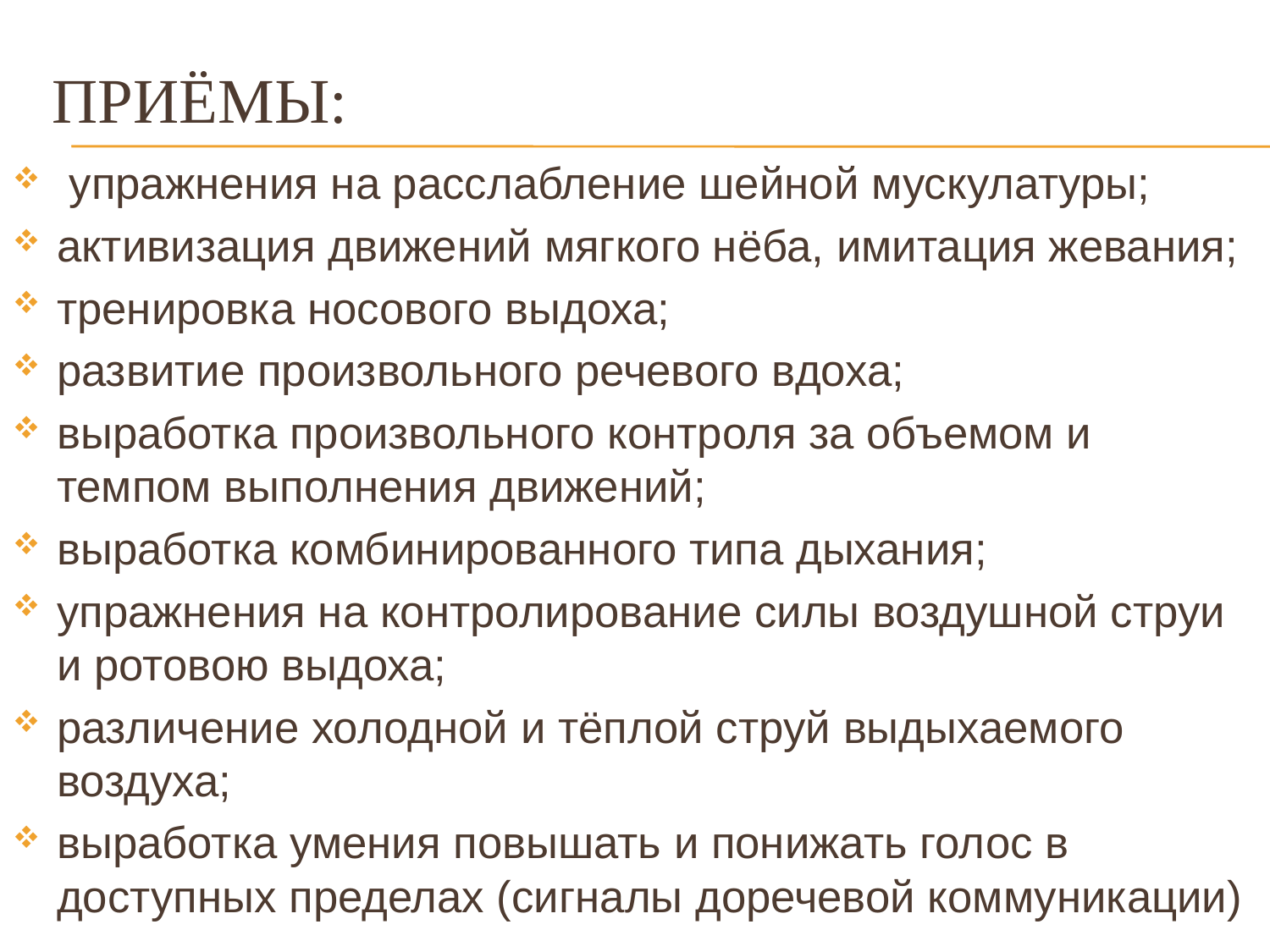

# Приёмы:
 упражнения на расслабление шейной мускулатуры;
активизация движений мягкого нёба, имитация жевания;
тренировка носового выдоха;
развитие произвольного речевого вдоха;
выработка произвольного контроля за объемом и темпом выполнения движений;
выработка комбинированного типа дыхания;
упражнения на контролирование силы воздушной струи и ротовою выдоха;
различение холодной и тёплой струй выдыхаемого воздуха;
выработка умения повышать и понижать голос в доступных пределах (сигналы доречевой коммуникации)